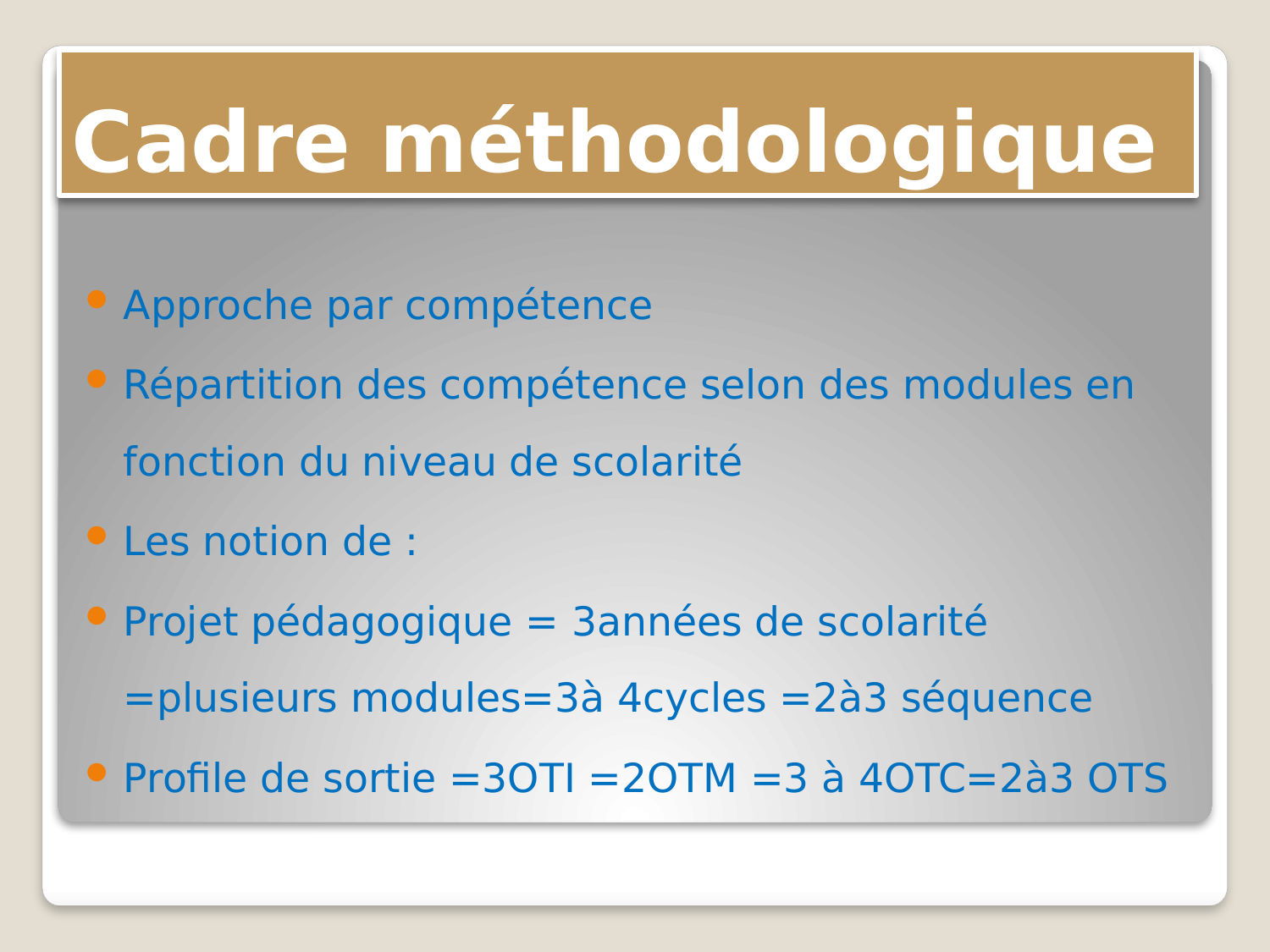

# Cadre méthodologique
Approche par compétence
Répartition des compétence selon des modules en fonction du niveau de scolarité
Les notion de :
Projet pédagogique = 3années de scolarité =plusieurs modules=3à 4cycles =2à3 séquence
Profile de sortie =3OTI =2OTM =3 à 4OTC=2à3 OTS